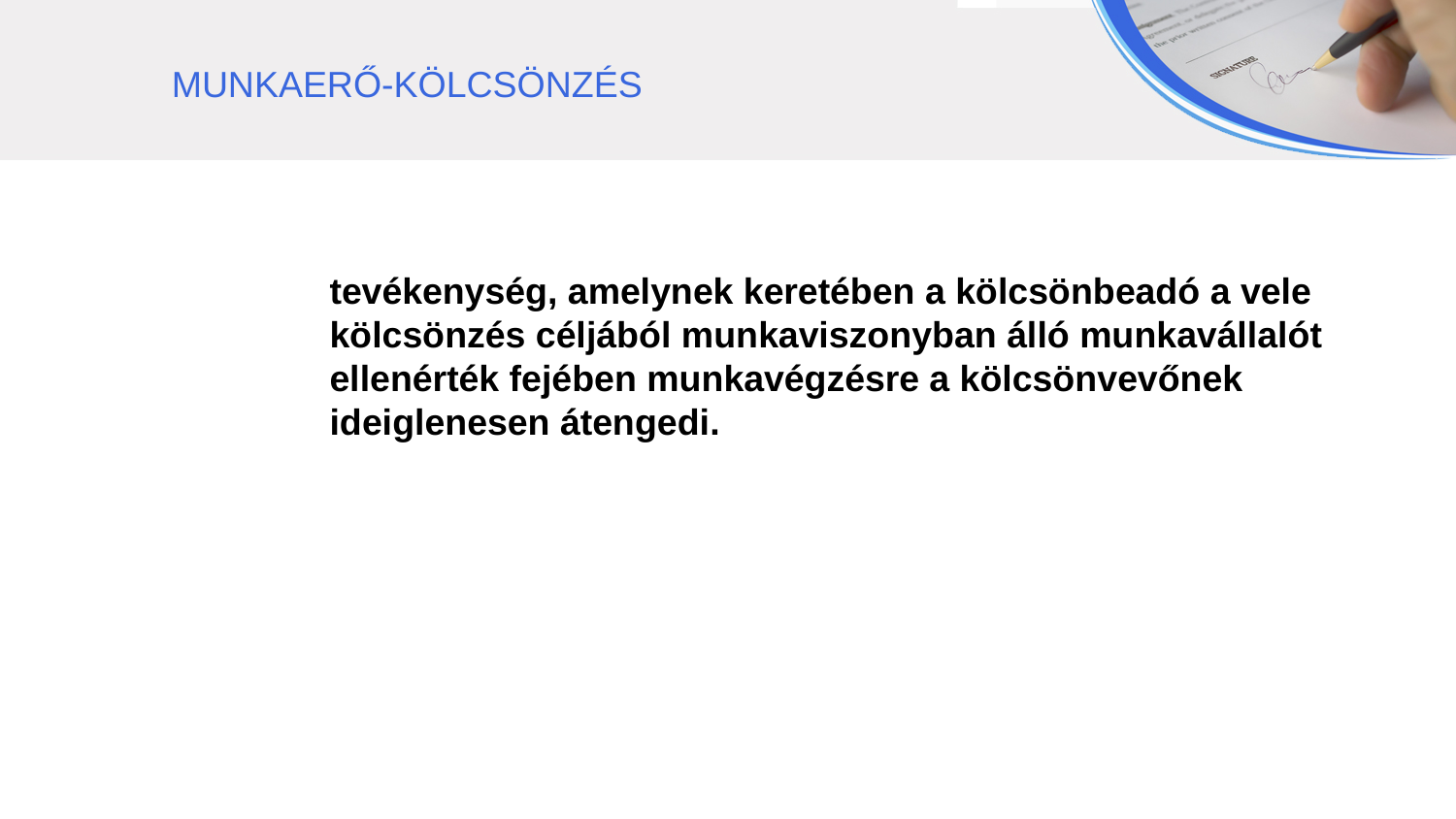

MUNKAERŐ-KÖLCSÖNZÉS
tevékenység, amelynek keretében a kölcsönbeadó a vele kölcsönzés céljából munkaviszonyban álló munkavállalót ellenérték fejében munkavégzésre a kölcsönvevőnek
ideiglenesen átengedi.